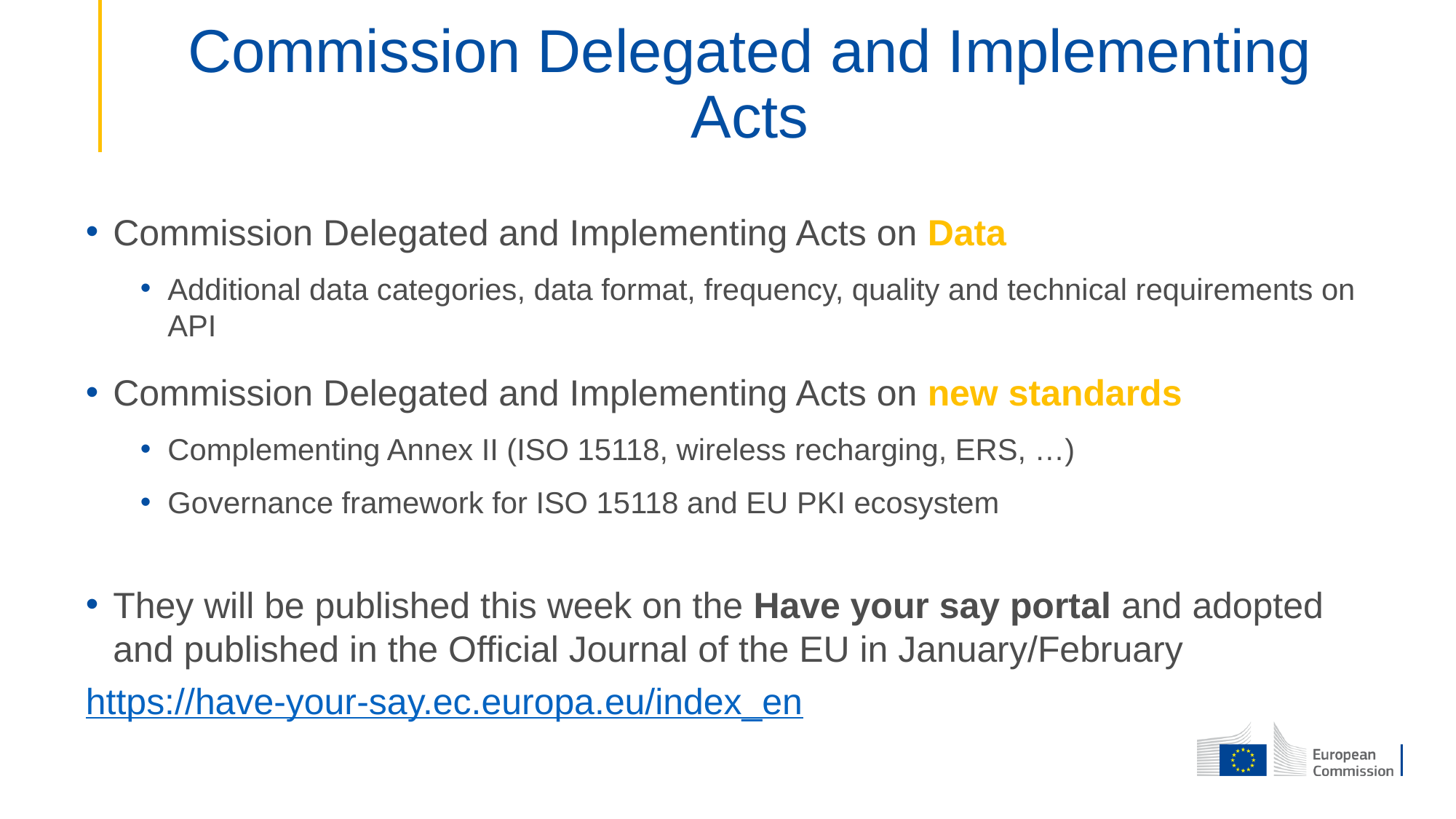

# Commission Delegated and Implementing Acts

Commission Delegated and Implementing Acts on Data
Additional data categories, data format, frequency, quality and technical requirements on API
Commission Delegated and Implementing Acts on new standards
Complementing Annex II (ISO 15118, wireless recharging, ERS, …)
Governance framework for ISO 15118 and EU PKI ecosystem

They will be published this week on the Have your say portal and adopted and published in the Official Journal of the EU in January/February
https://have-your-say.ec.europa.eu/index_en